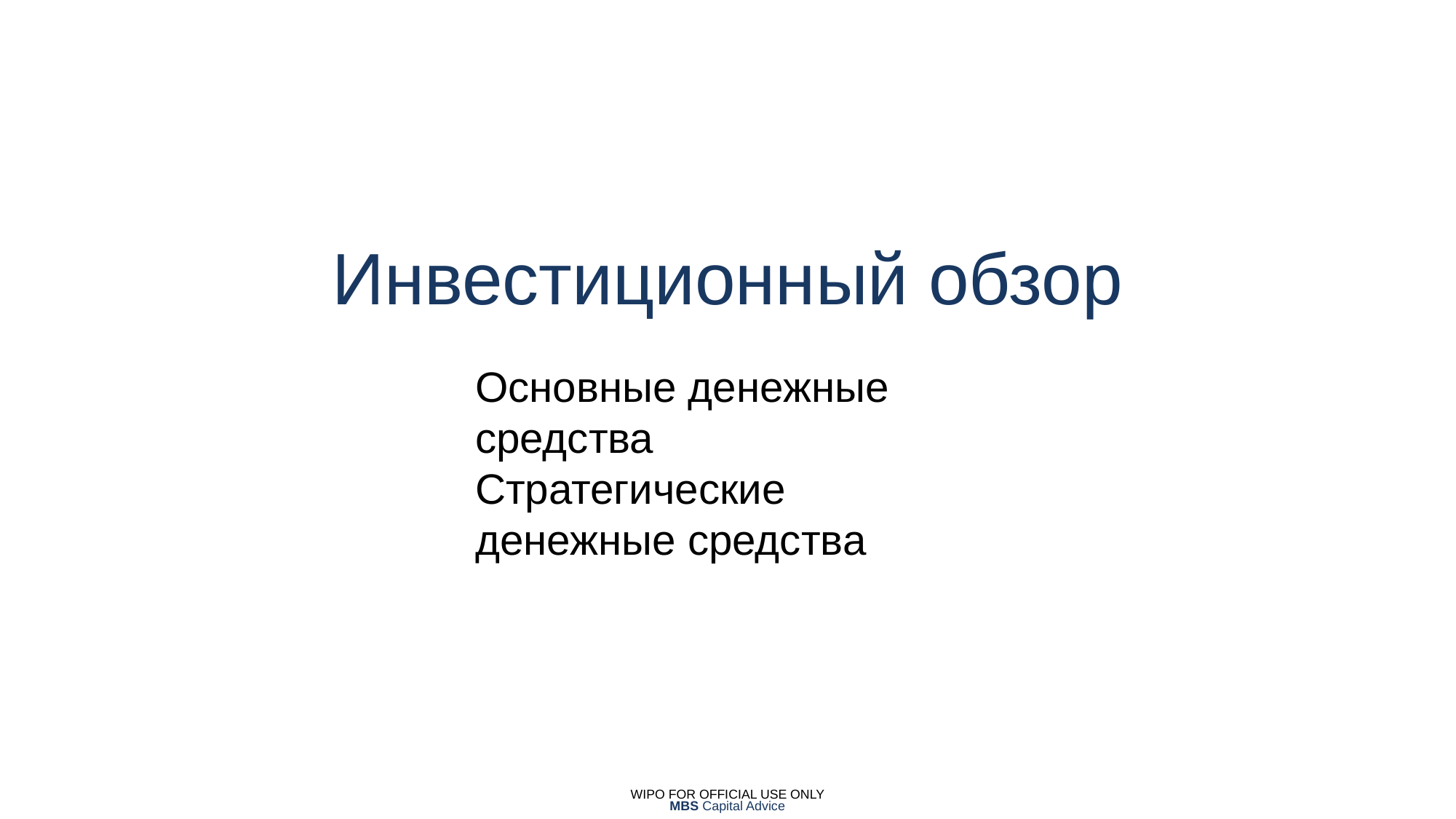

# Инвестиционный обзор
Основные денежные средства
Стратегические денежные средства
MBS Capital Advice